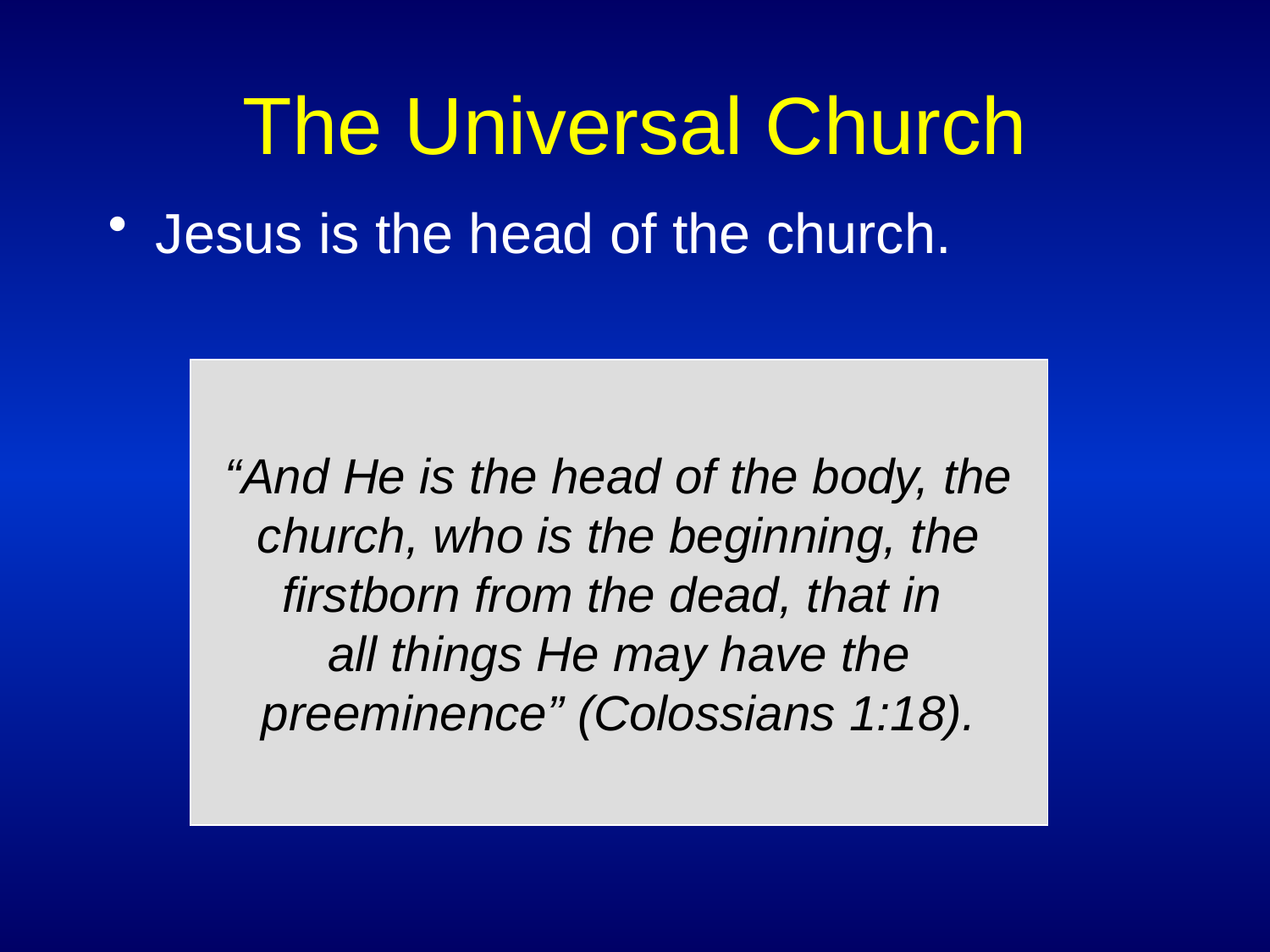

# The Universal Church
Jesus is the head of the church.
“And He is the head of the body, the church, who is the beginning, the firstborn from the dead, that in
all things He may have the preeminence” (Colossians 1:18).